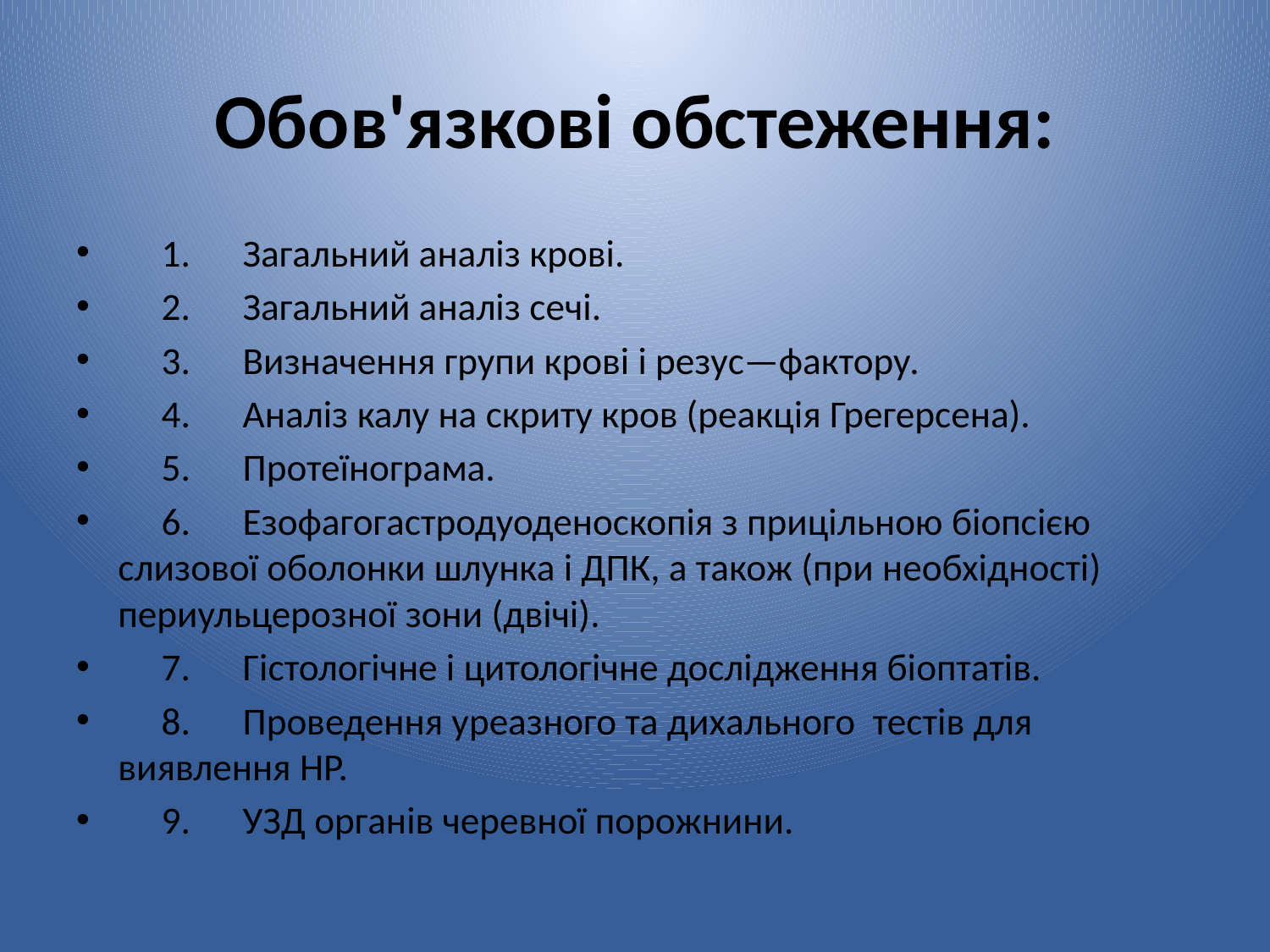

# Обов'язковi обстеження:
     1.      Загальний аналiз кровi.
     2.      Загальний аналiз сечi.
     3.      Визначення групи кровi i резус—фактору.
     4.      Аналiз калу на скриту кров (реакцiя Грегерсена).
     5.      Протеїнограма.
     6.      Езофагогастродуоденоскопiя з прицiльною бiопсiєю слизової оболонки шлунка i ДПК, а також (при необхiдностi) периульцерозної зони (двiчi).
     7.      Гiстологiчне i цитологiчне дослiдження бiоптатiв.
     8.      Проведення уреазного та дихального  тестiв для виявлення HP.
     9.      УЗД органiв черевної порожнини.